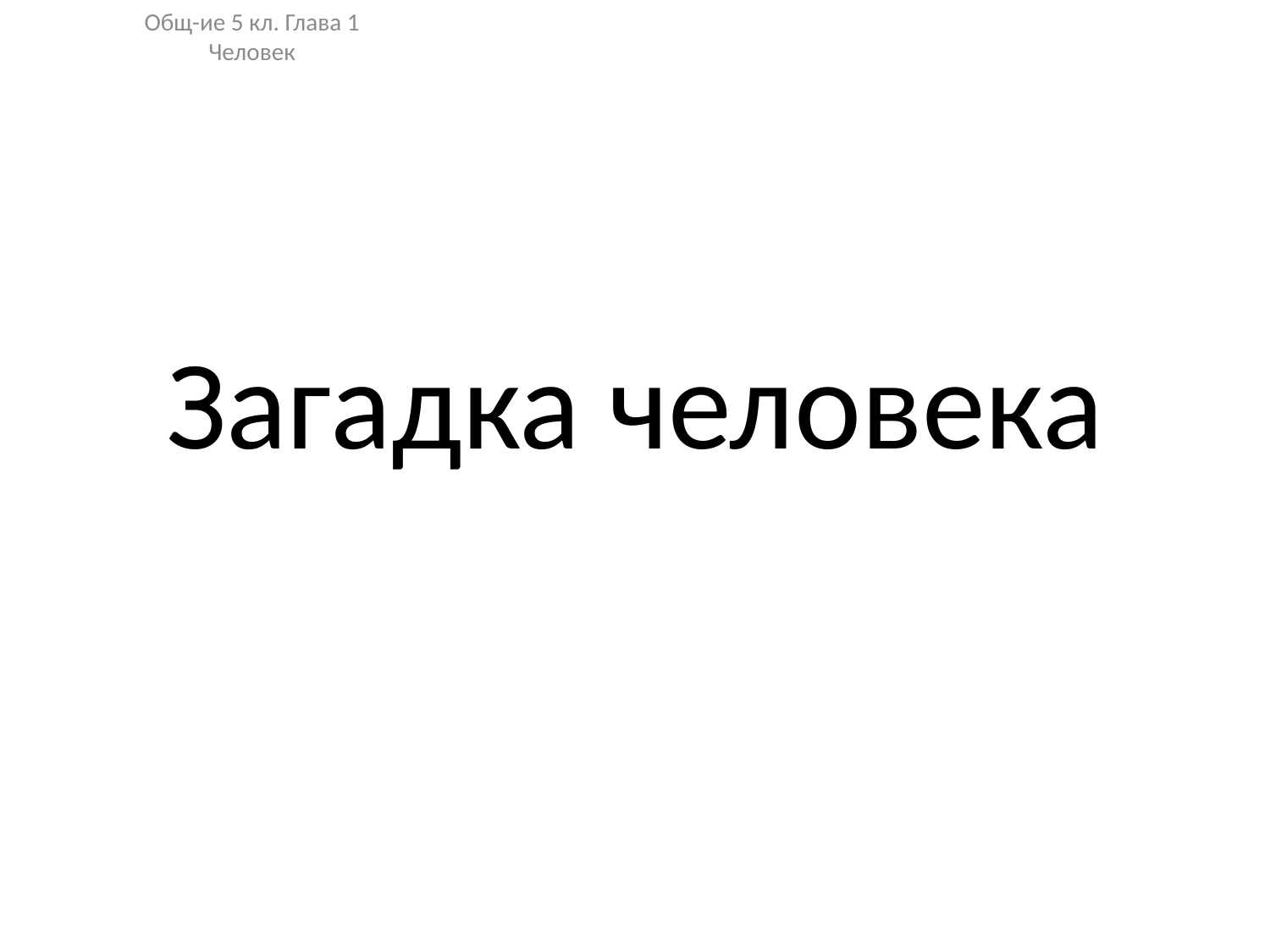

Общ-ие 5 кл. Глава 1
Человек
# Загадка человека